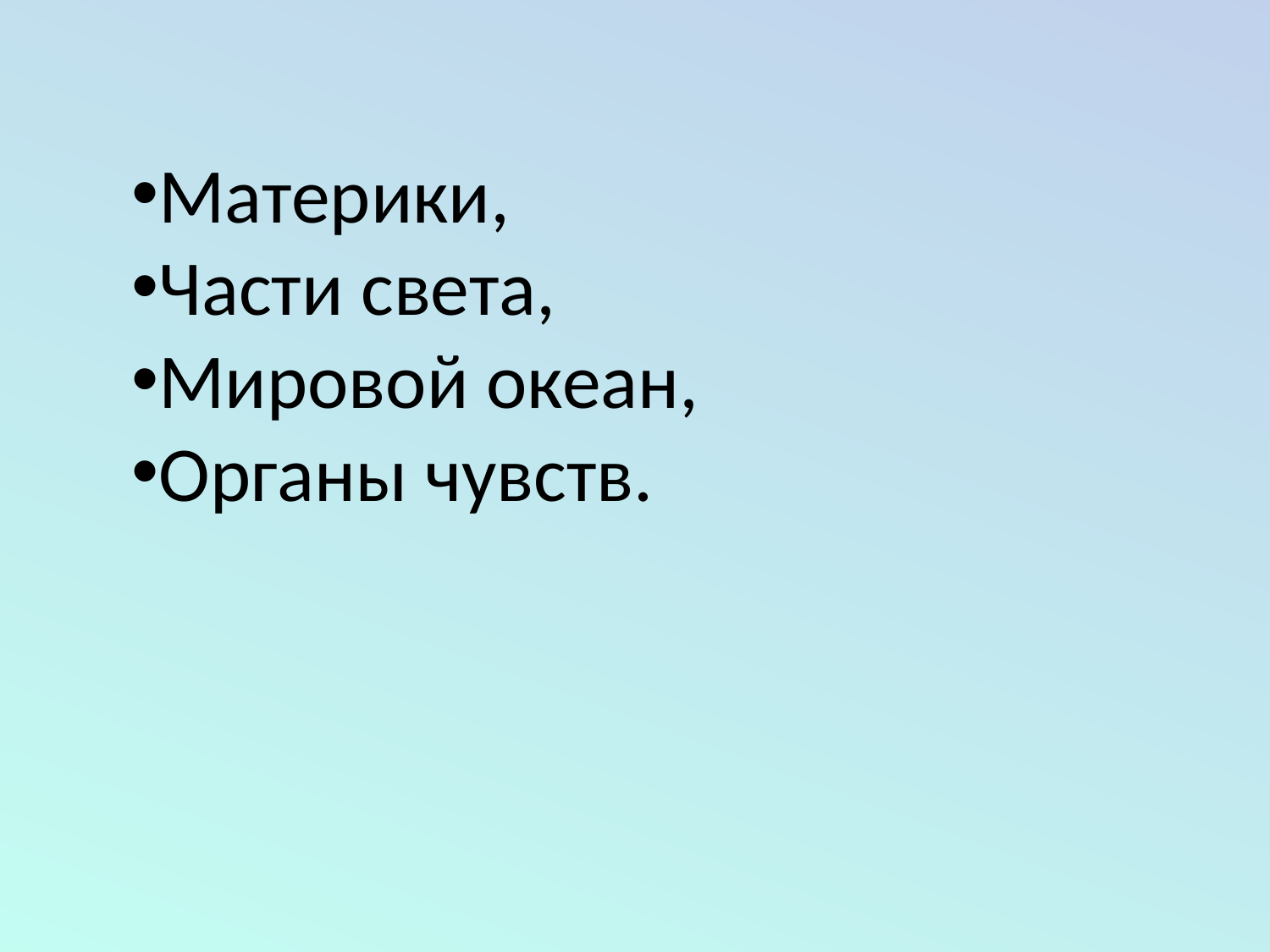

Материки,
Части света,
Мировой океан,
Органы чувств.